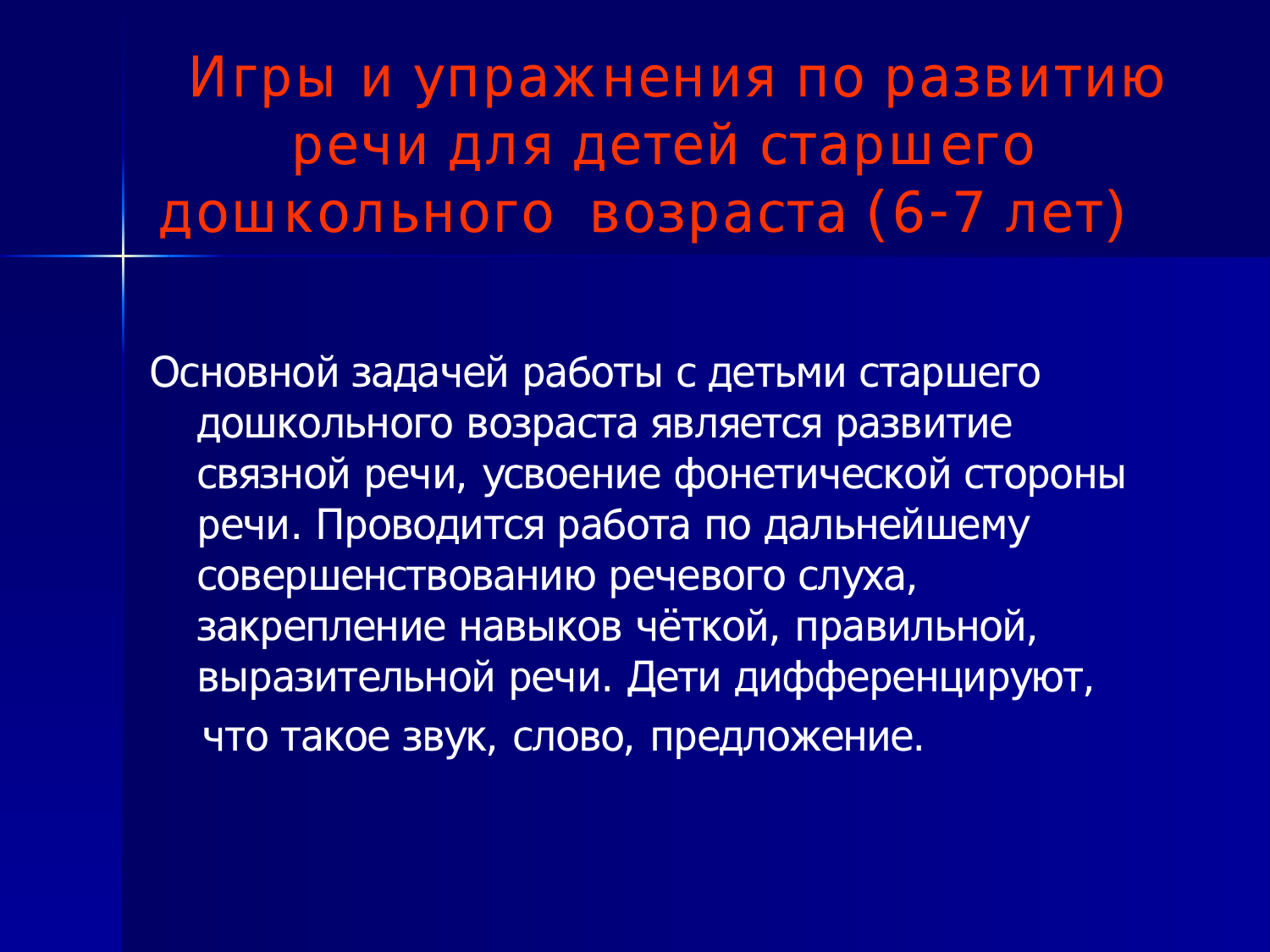

# Игры и упражнения по развитию речи для детей старшего дошкольного  возраста (6-7 лет)
Основной задачей работы с детьми старшего дошкольного возраста является развитие связной речи, усвоение фонетической стороны речи. Проводится работа по дальнейшему совершенствованию речевого слуха, закрепление навыков чёткой, правильной, выразительной речи. Дети дифференцируют,
    что такое звук, слово, предложение.